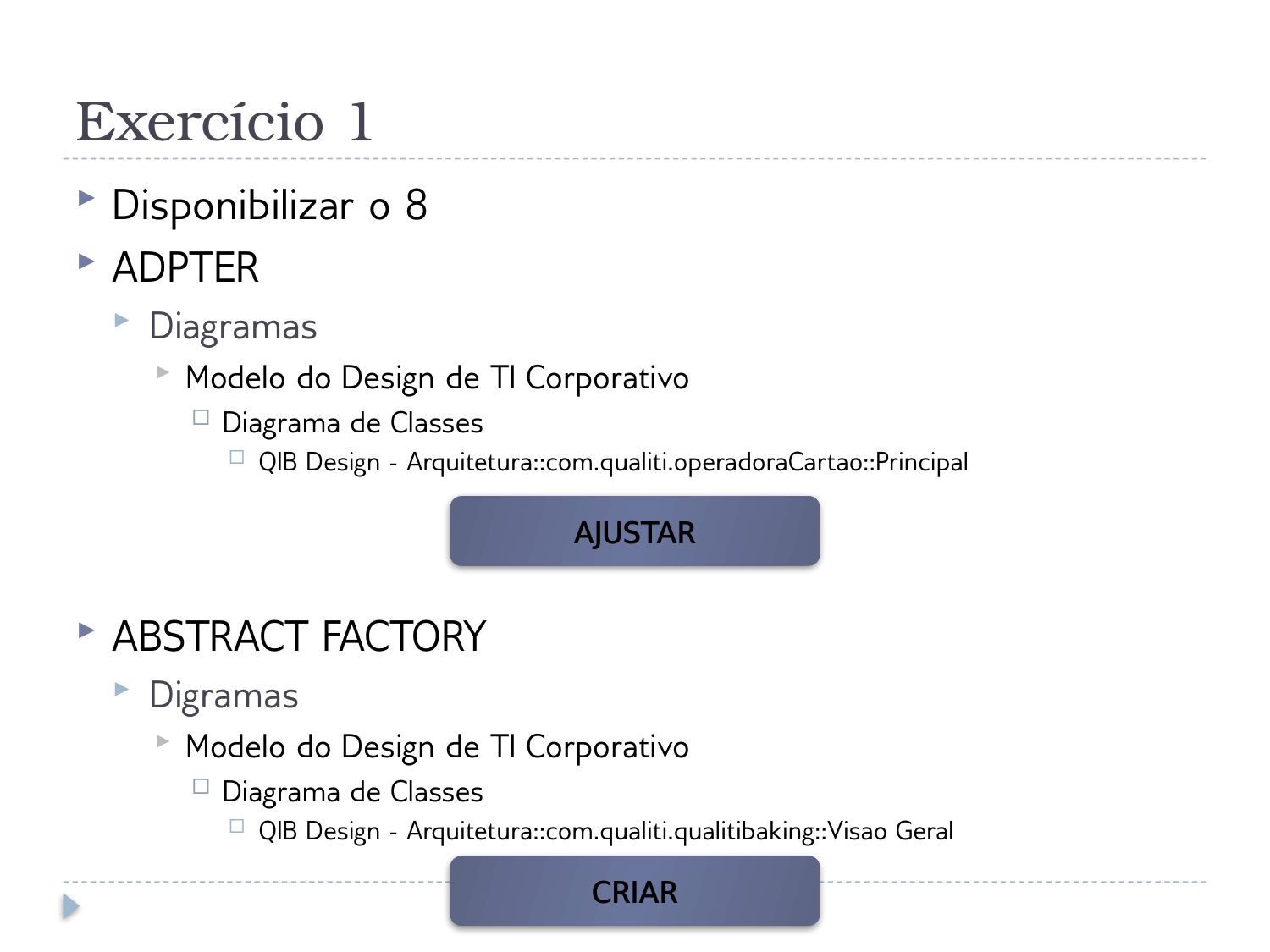

# Exercício 1
Disponibilizar o 8
ADPTER
Diagramas
Modelo do Design de TI Corporativo
Diagrama de Classes
QIB Design - Arquitetura::com.qualiti.operadoraCartao::Principal

ABSTRACT FACTORY
Digramas
Modelo do Design de TI Corporativo
Diagrama de Classes
QIB Design - Arquitetura::com.qualiti.qualitibaking::Visao Geral

AJUSTAR
CRIAR